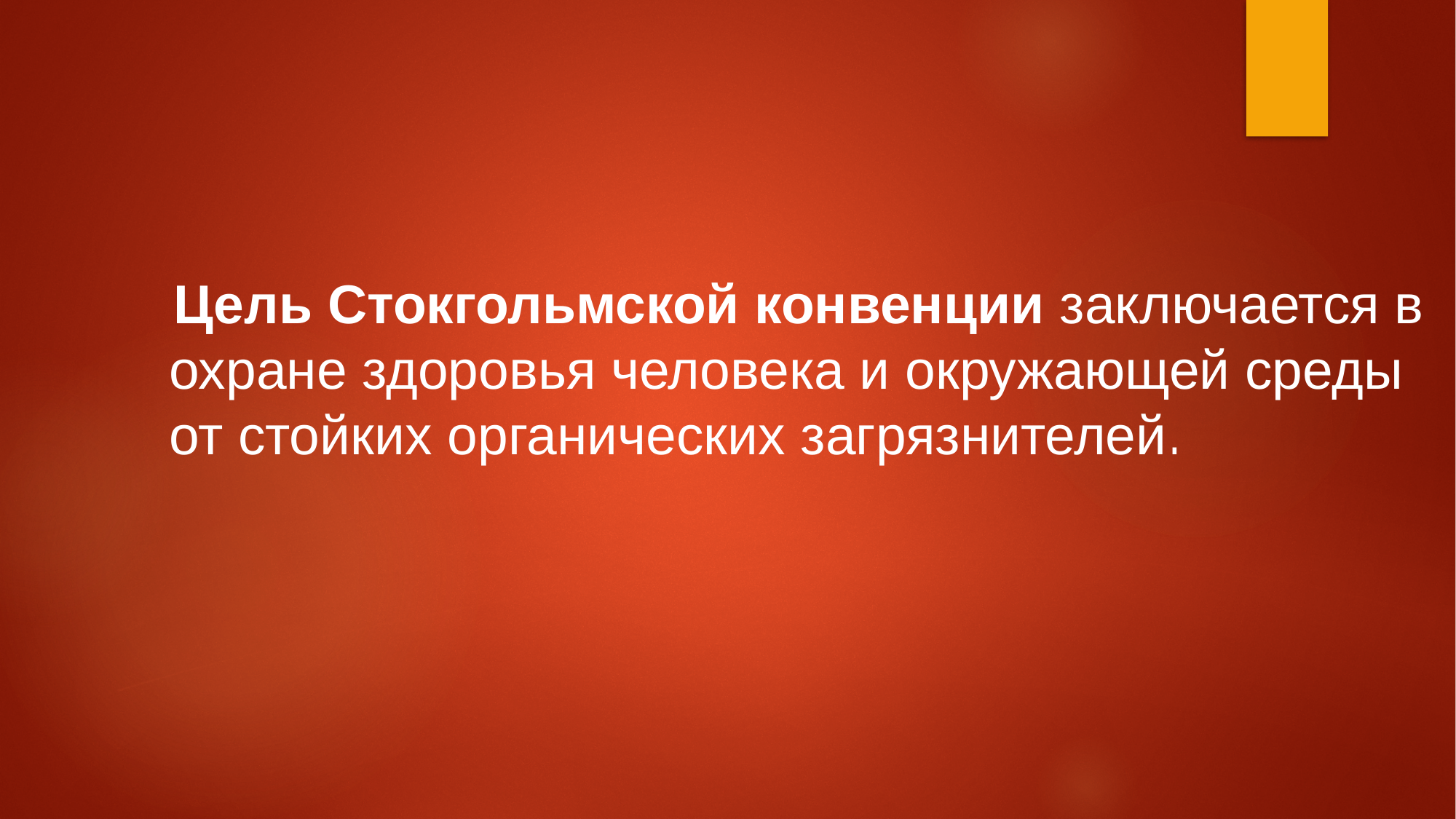

#

   Цель Стокгольмской конвенции заключается в охране здоровья человека и окружающей среды от стойких органических загрязнителей.